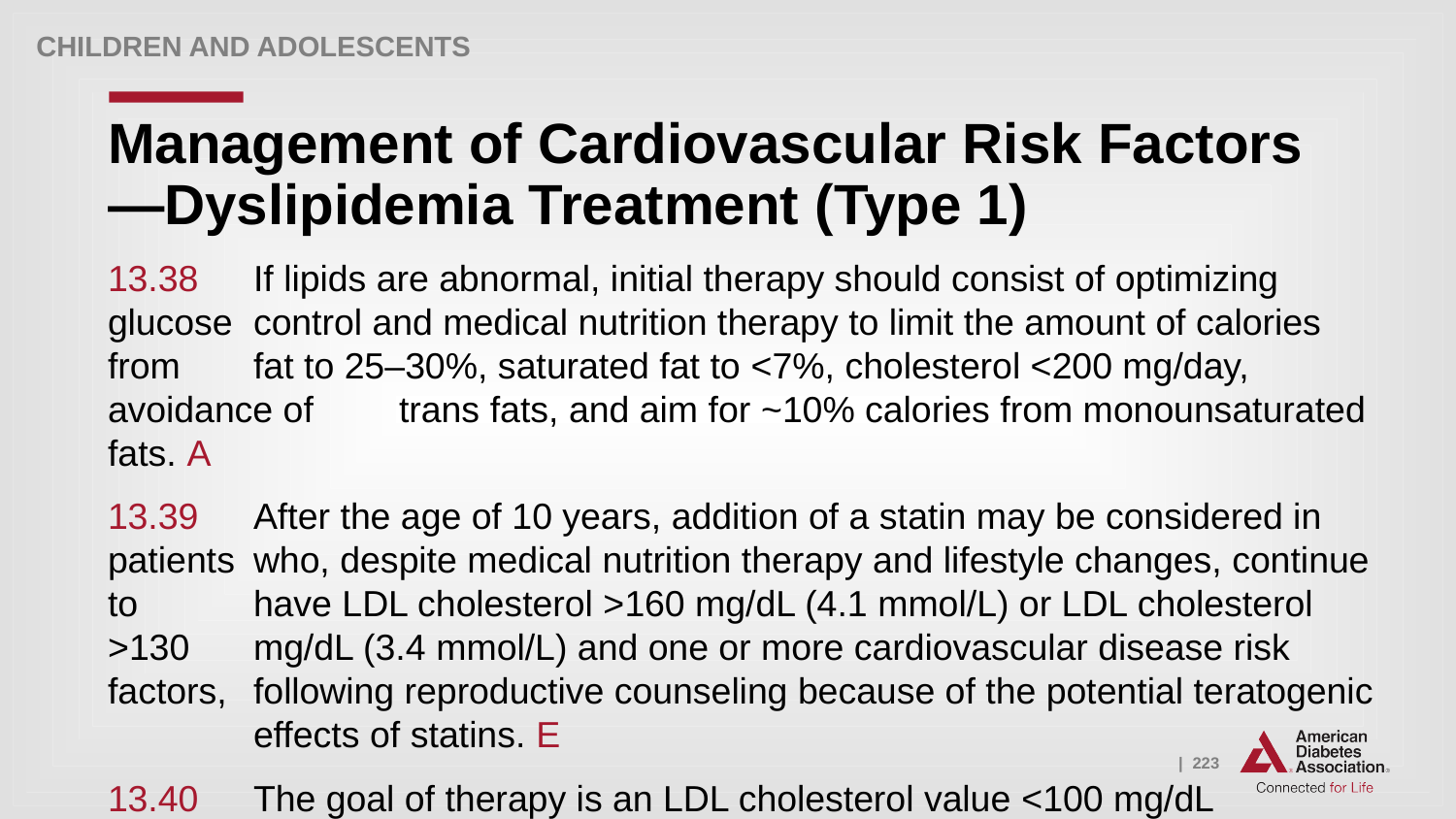

Children and adolescents
# Management of Cardiovascular Risk Factors—Dyslipidemia Treatment (Type 1)
13.38 	If lipids are abnormal, initial therapy should consist of optimizing glucose 	control and medical nutrition therapy to limit the amount of calories from 	fat to 25–30%, saturated fat to <7%, cholesterol <200 mg/day, avoidance of 	trans fats, and aim for ~10% calories from monounsaturated fats. A
13.39 	After the age of 10 years, addition of a statin may be considered in patients 	who, despite medical nutrition therapy and lifestyle changes, continue to 	have LDL cholesterol >160 mg/dL (4.1 mmol/L) or LDL cholesterol >130 	mg/dL (3.4 mmol/L) and one or more cardiovascular disease risk factors, 	following reproductive counseling because of the potential teratogenic 	effects of statins. E
13.40 	The goal of therapy is an LDL cholesterol value <100 mg/dL                           	(2.6 mmol/L). E